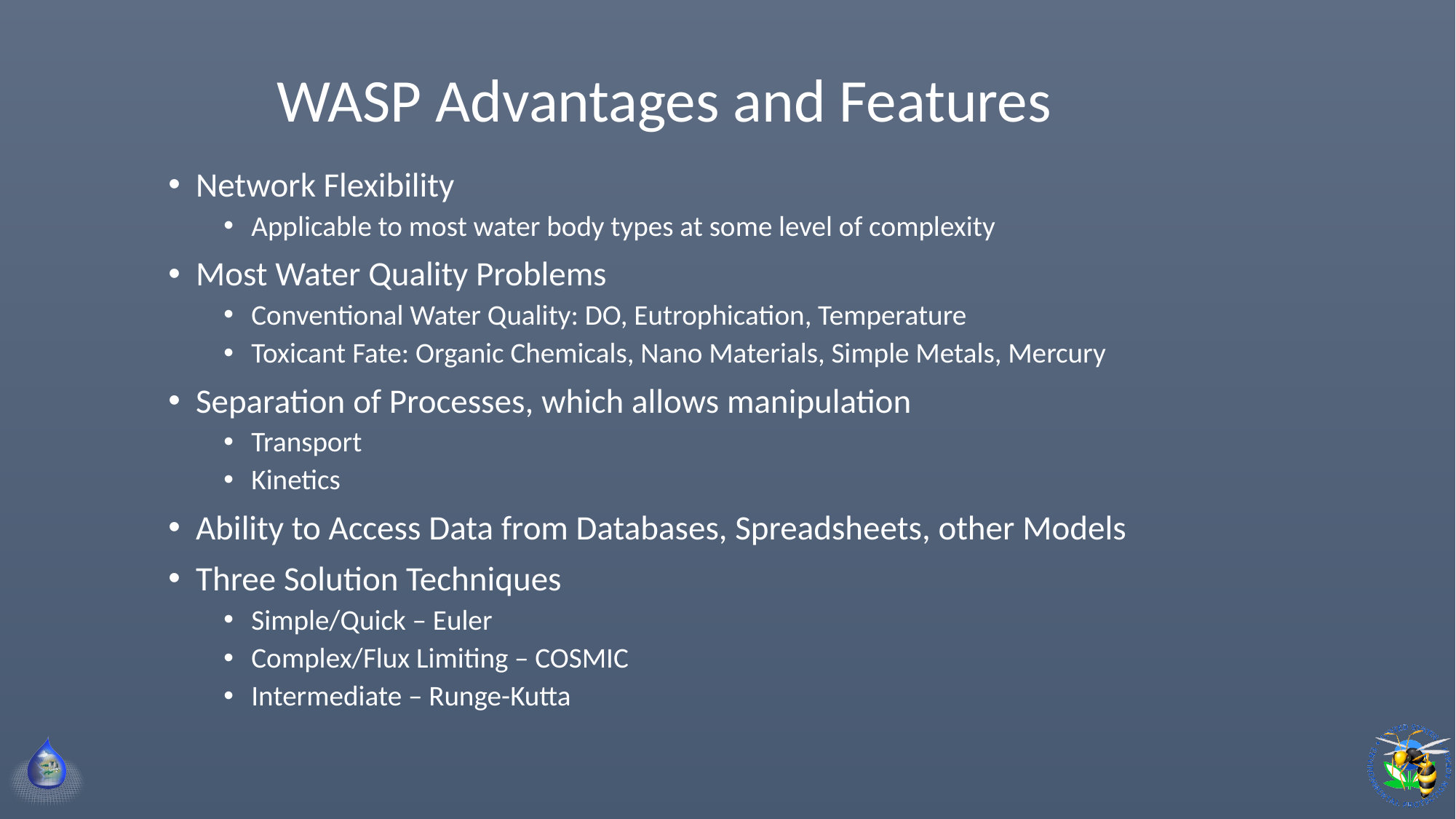

# WASP Advantages and Features
Network Flexibility
Applicable to most water body types at some level of complexity
Most Water Quality Problems
Conventional Water Quality: DO, Eutrophication, Temperature
Toxicant Fate: Organic Chemicals, Nano Materials, Simple Metals, Mercury
Separation of Processes, which allows manipulation
Transport
Kinetics
Ability to Access Data from Databases, Spreadsheets, other Models
Three Solution Techniques
Simple/Quick – Euler
Complex/Flux Limiting – COSMIC
Intermediate – Runge-Kutta